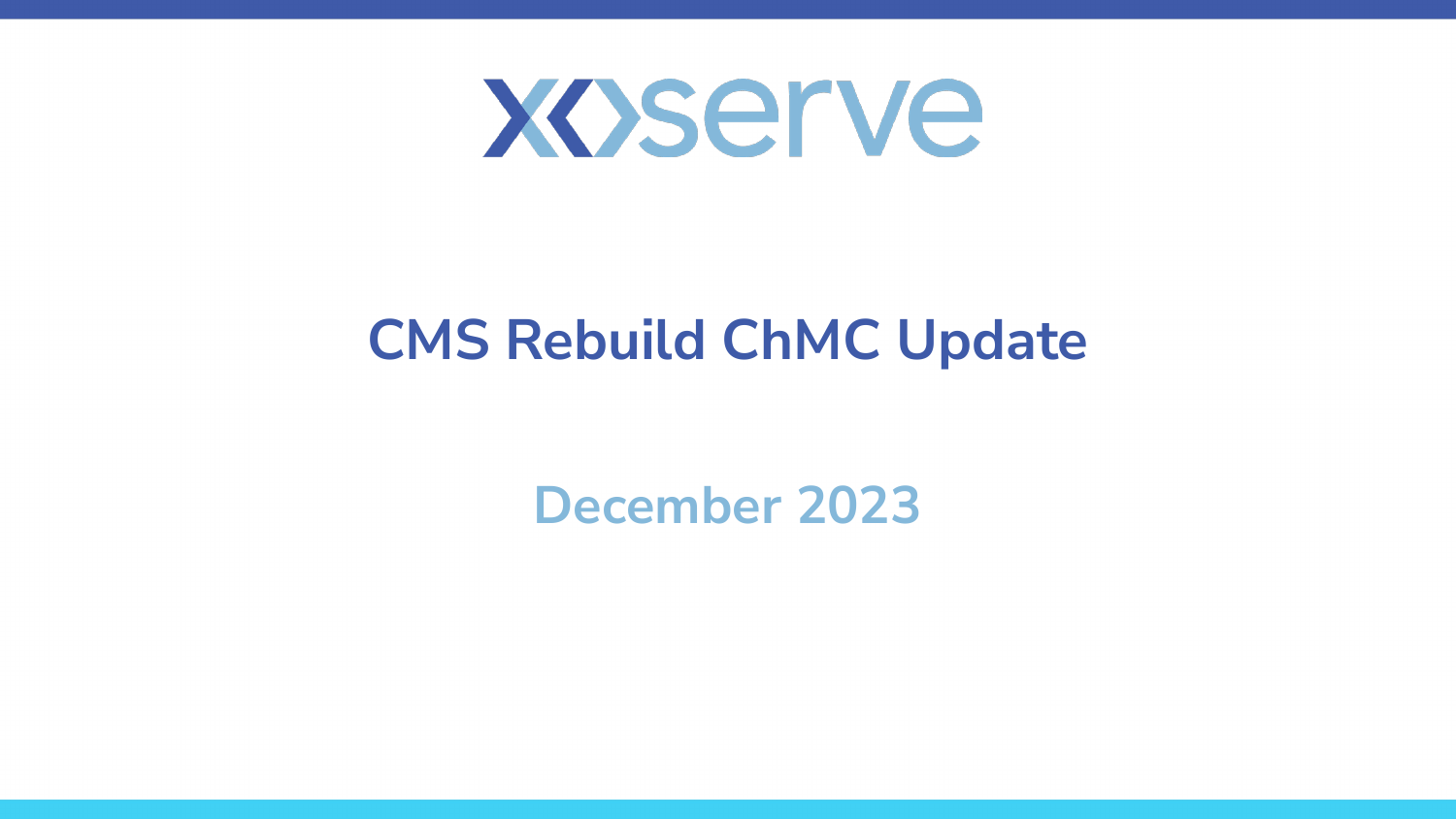

# CMS Rebuild ChMC Update
December 2023